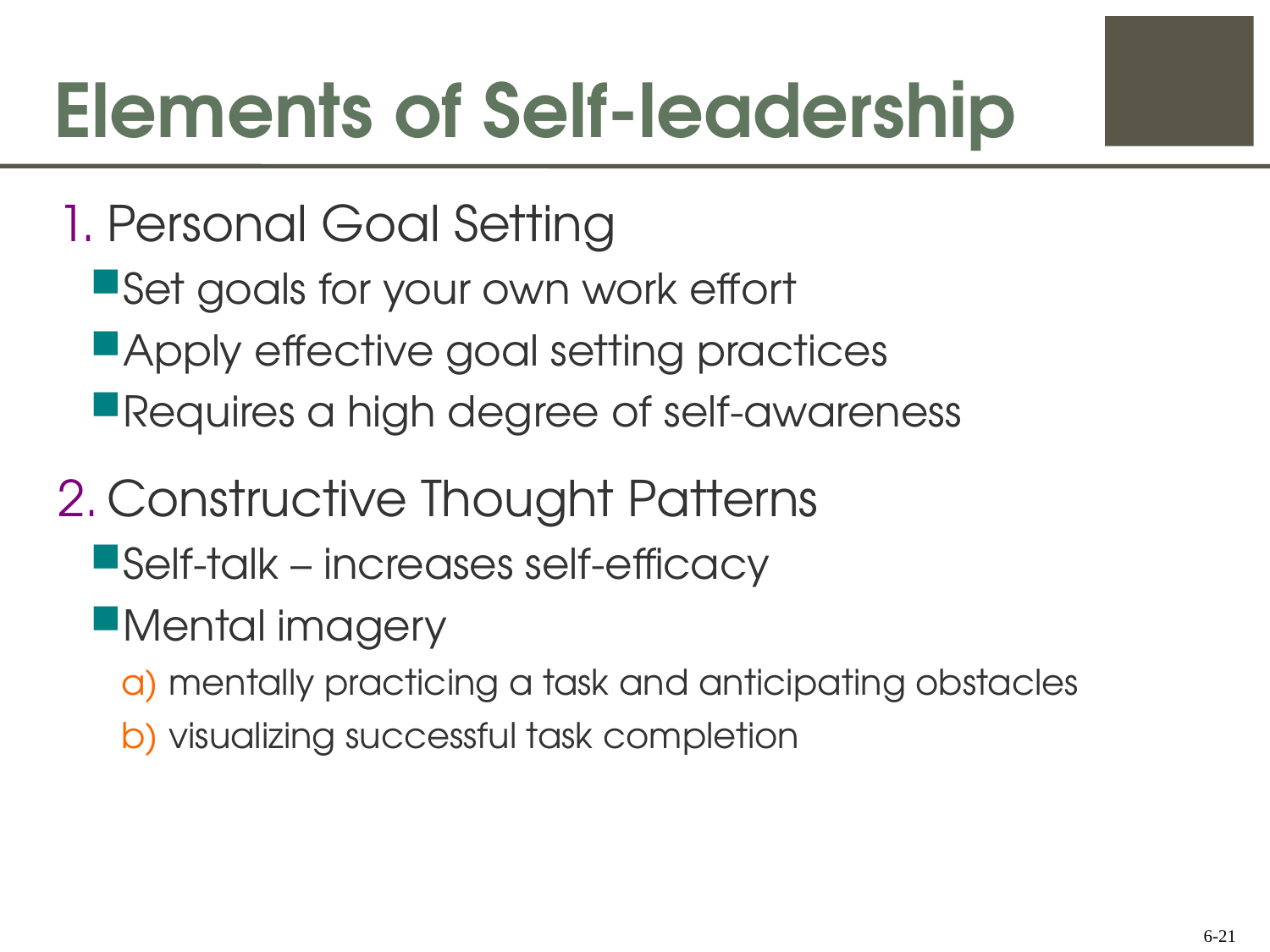

# Elements of Self-leadership
Personal Goal Setting
Set goals for your own work effort
Apply effective goal setting practices
Requires a high degree of self-awareness
Constructive Thought Patterns
Self-talk – increases self-efficacy
Mental imagery
mentally practicing a task and anticipating obstacles
visualizing successful task completion